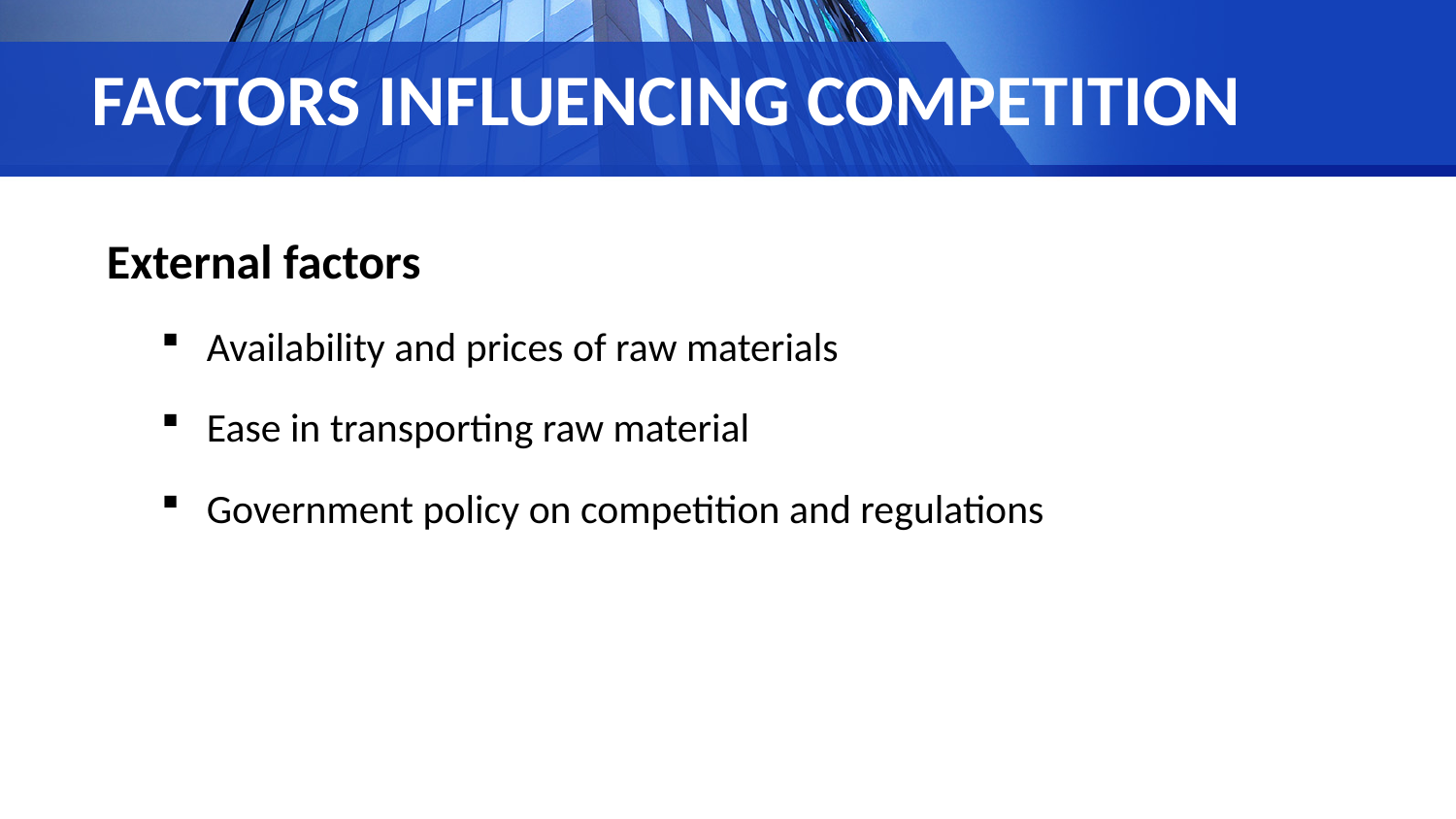

# FACTORS INFLUENCING COMPETITION
External factors
Availability and prices of raw materials
Ease in transporting raw material
Government policy on competition and regulations